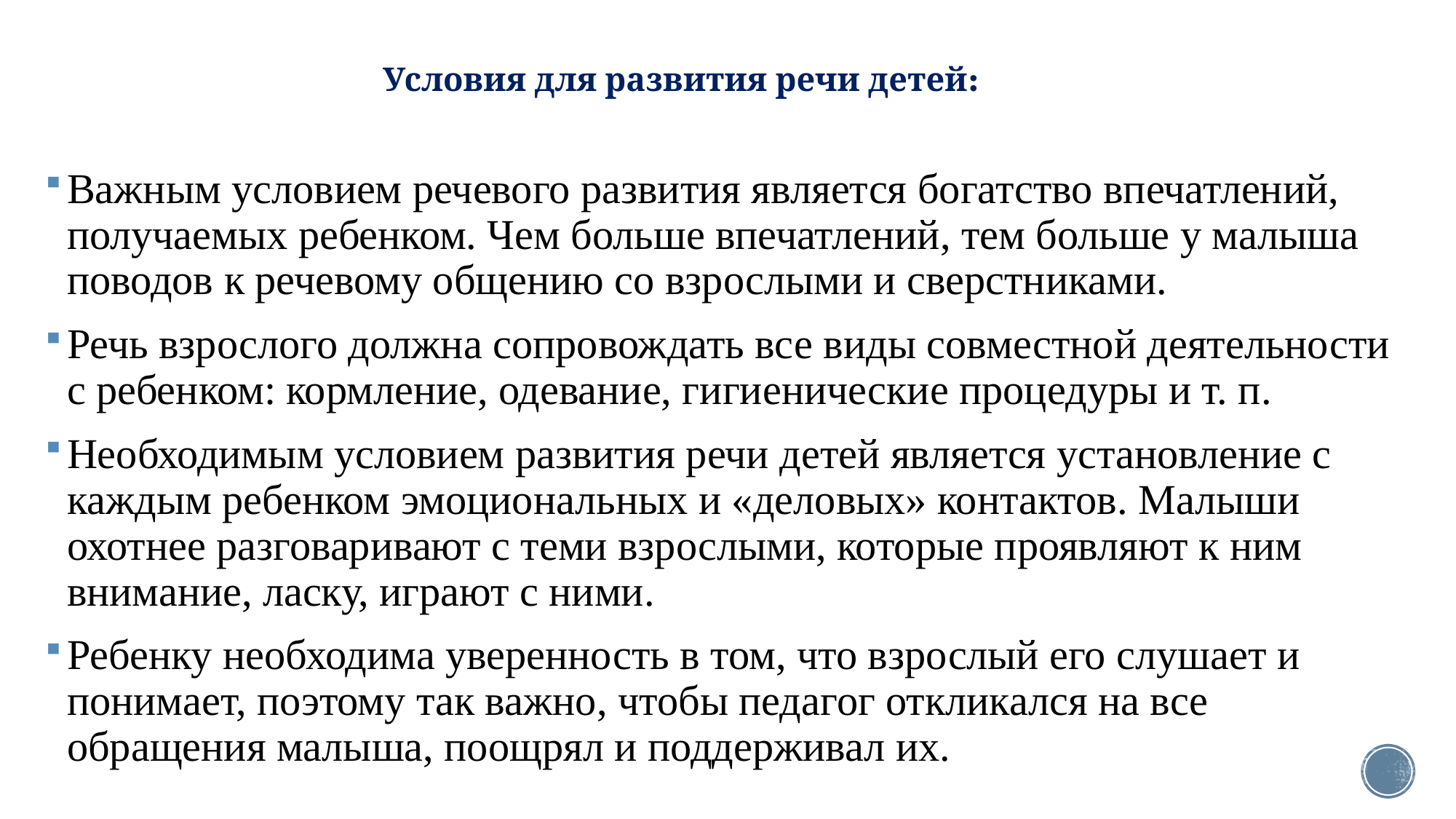

# Условия для развития речи детей:
Важным условием речевого развития является богатство впечатлений, получаемых ребенком. Чем больше впечатлений, тем больше у малыша поводов к речевому общению со взрослыми и сверстниками.
Речь взрослого должна сопровождать все виды совместной деятельности с ребенком: кормление, одевание, гигиенические процедуры и т. п.
Необходимым условием развития речи детей является установление с каждым ребенком эмоциональных и «деловых» контактов. Малыши охотнее разговаривают с теми взрослыми, которые проявляют к ним внимание, ласку, играют с ними.
Ребенку необходима уверенность в том, что взрослый его слушает и понимает, поэтому так важно, чтобы педагог откликался на все обращения малыша, поощрял и поддерживал их.